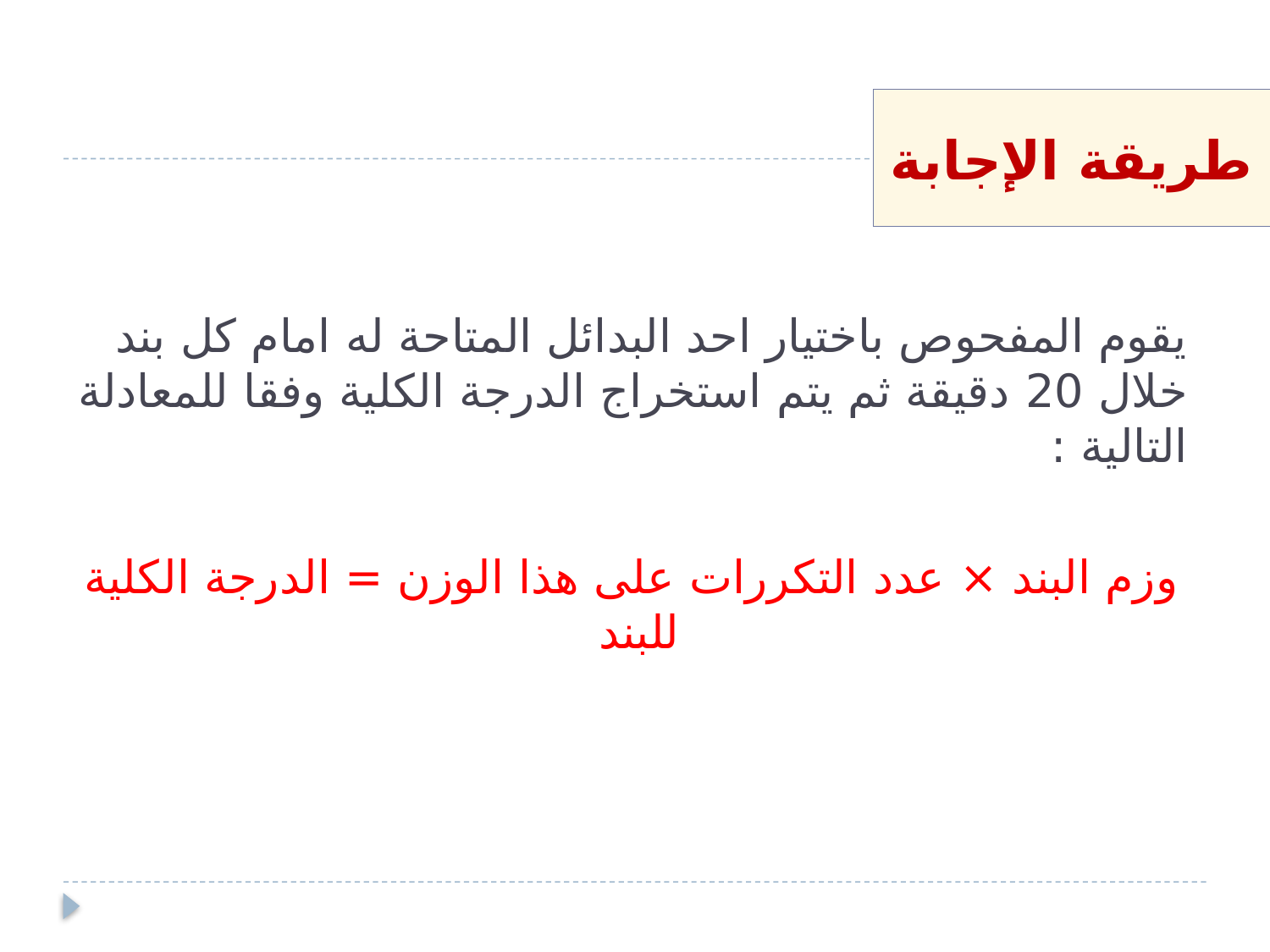

# طريقة الإجابة

يقوم المفحوص باختيار احد البدائل المتاحة له امام كل بند خلال 20 دقيقة ثم يتم استخراج الدرجة الكلية وفقا للمعادلة التالية :

وزم البند × عدد التكررات على هذا الوزن = الدرجة الكلية للبند